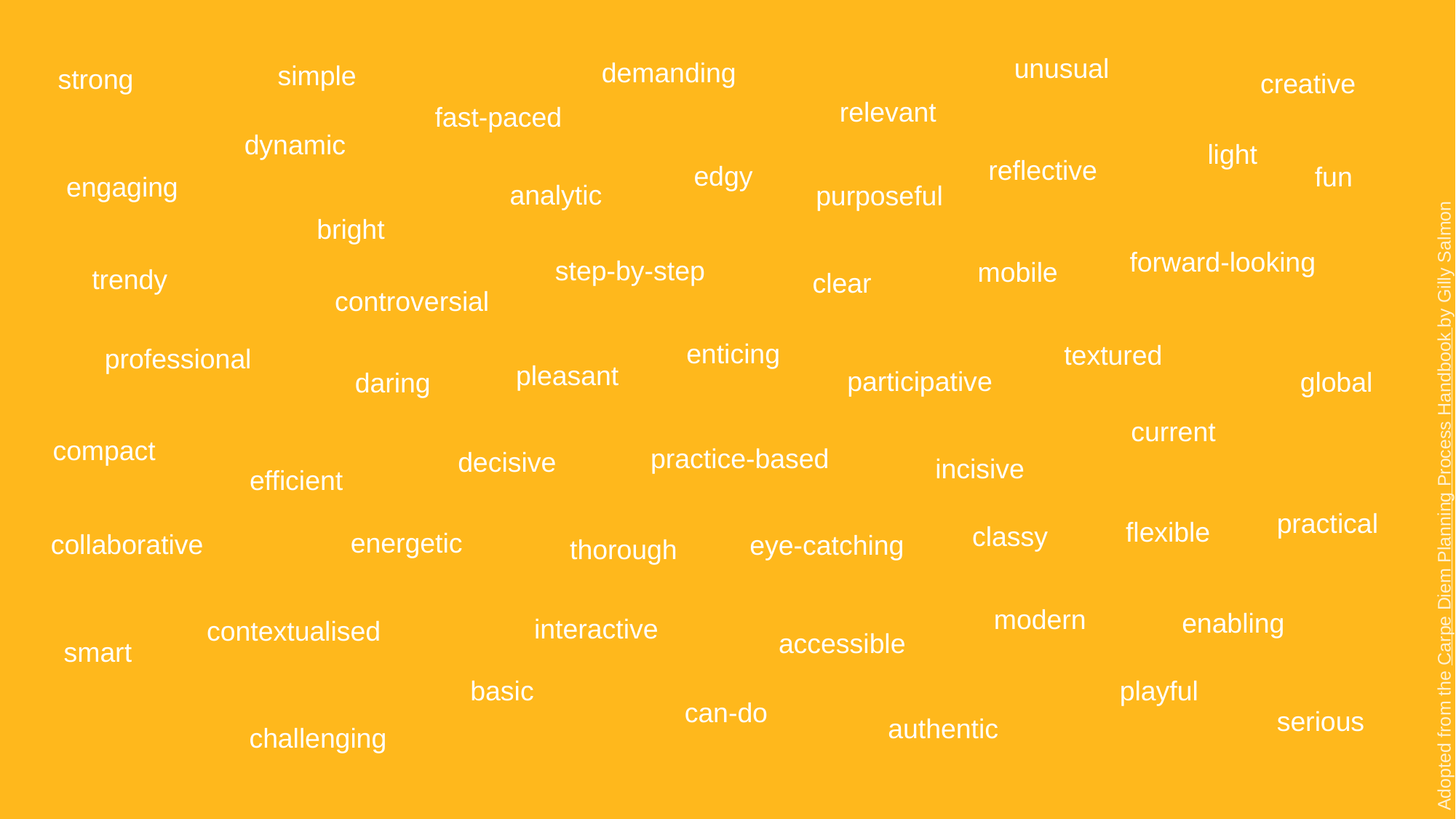

unusual
demanding
simple
strong
creative
relevant
fast-paced
dynamic
light
reflective
edgy
fun
engaging
analytic
purposeful
bright
forward-looking
step-by-step
mobile
trendy
clear
controversial
enticing
textured
professional
pleasant
participative
global
daring
Adopted from the Carpe Diem Planning Process Handbook by Gilly Salmon
current
compact
practice-based
decisive
incisive
efficient
practical
flexible
classy
energetic
collaborative
eye-catching
thorough
modern
enabling
interactive
contextualised
accessible
smart
basic
playful
can-do
serious
authentic
challenging